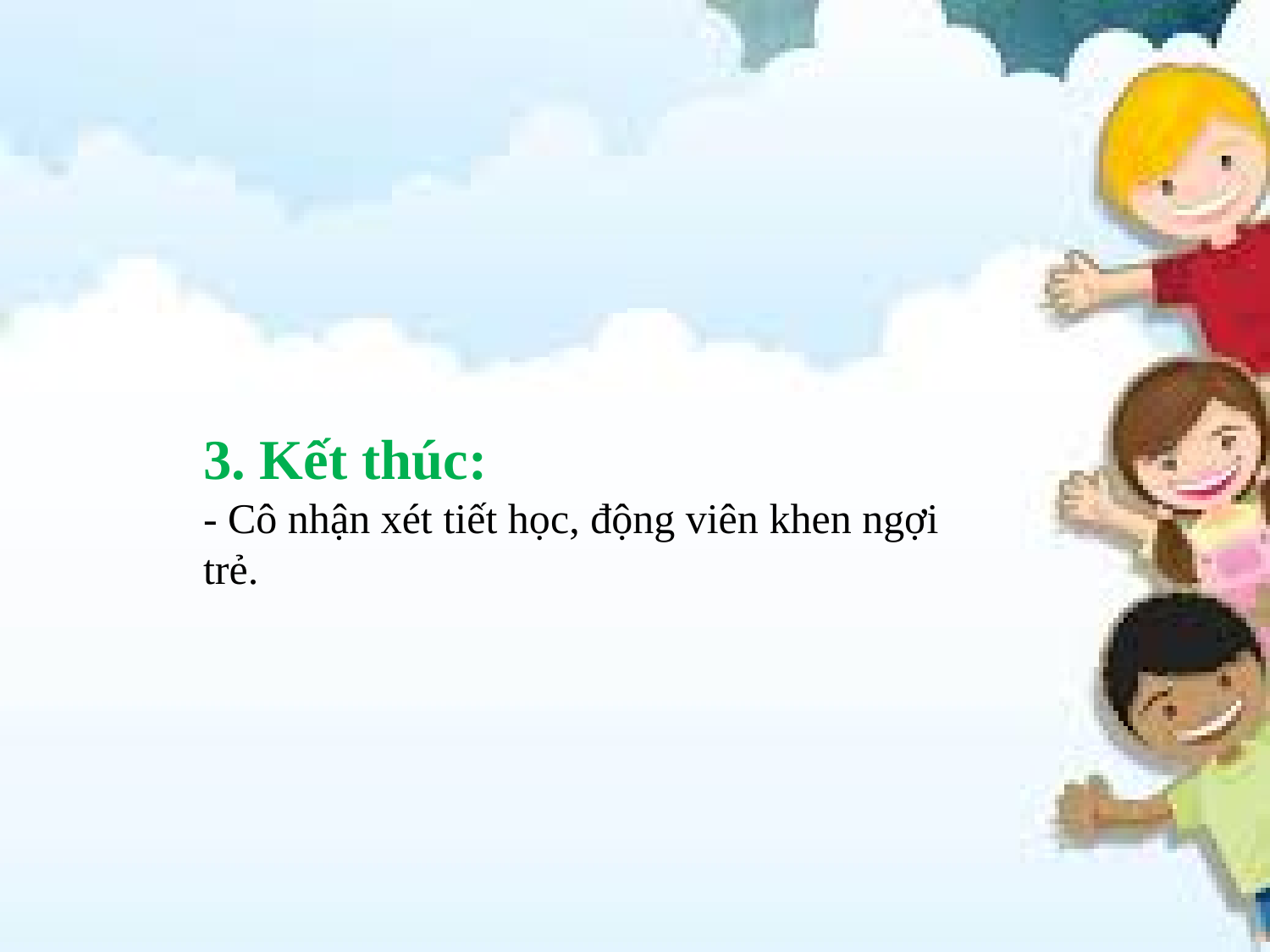

# 3. Kết thúc:  - Cô nhận xét tiết học, động viên khen ngợi trẻ.